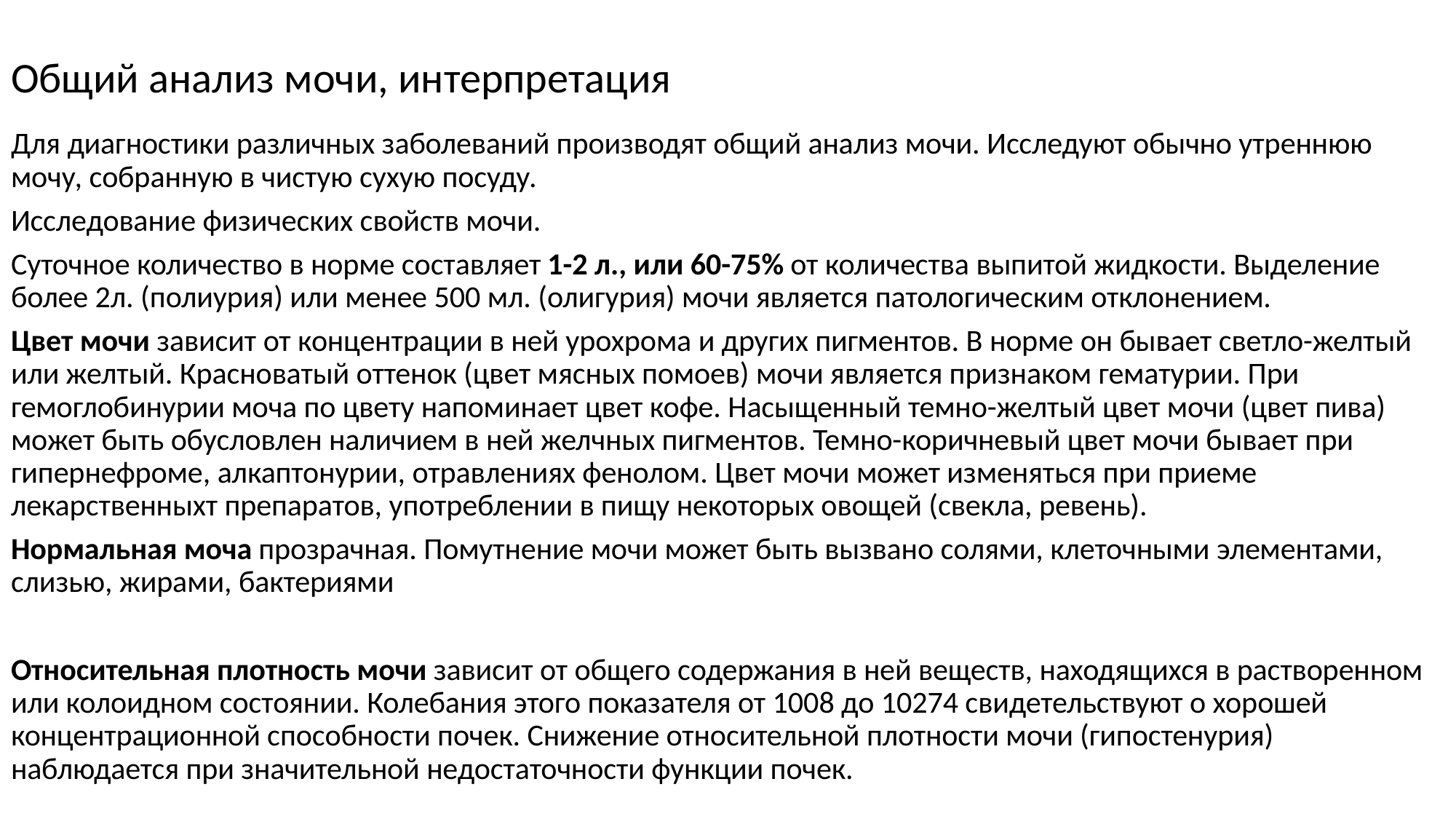

# Общий анализ мочи, интерпретация
Для диагностики различных заболеваний производят общий анализ мочи. Исследуют обычно утреннюю мочу, собранную в чистую сухую посуду.
Исследование физических свойств мочи.
Суточное количество в норме составляет 1-2 л., или 60-75% от количества выпитой жидкости. Выделение более 2л. (полиурия) или менее 500 мл. (олигурия) мочи является патологическим отклонением.
Цвет мочи зависит от концентрации в ней урохрома и других пигментов. В норме он бывает светло-желтый или желтый. Красноватый оттенок (цвет мясных помоев) мочи является признаком гематурии. При гемоглобинурии моча по цвету напоминает цвет кофе. Насыщенный темно-желтый цвет мочи (цвет пива) может быть обусловлен наличием в ней желчных пигментов. Темно-коричневый цвет мочи бывает при гипернефроме, алкаптонурии, отравлениях фенолом. Цвет мочи может изменяться при приеме лекарственныхт препаратов, употреблении в пищу некоторых овощей (свекла, ревень).
Нормальная моча прозрачная. Помутнение мочи может быть вызвано солями, клеточными элементами, слизью, жирами, бактериями

Относительная плотность мочи зависит от общего содержания в ней веществ, находящихся в растворенном или колоидном состоянии. Колебания этого показателя от 1008 до 10274 свидетельствуют о хорошей концентрационной способности почек. Снижение относительной плотности мочи (гипостенурия) наблюдается при значительной недостаточности функции почек.